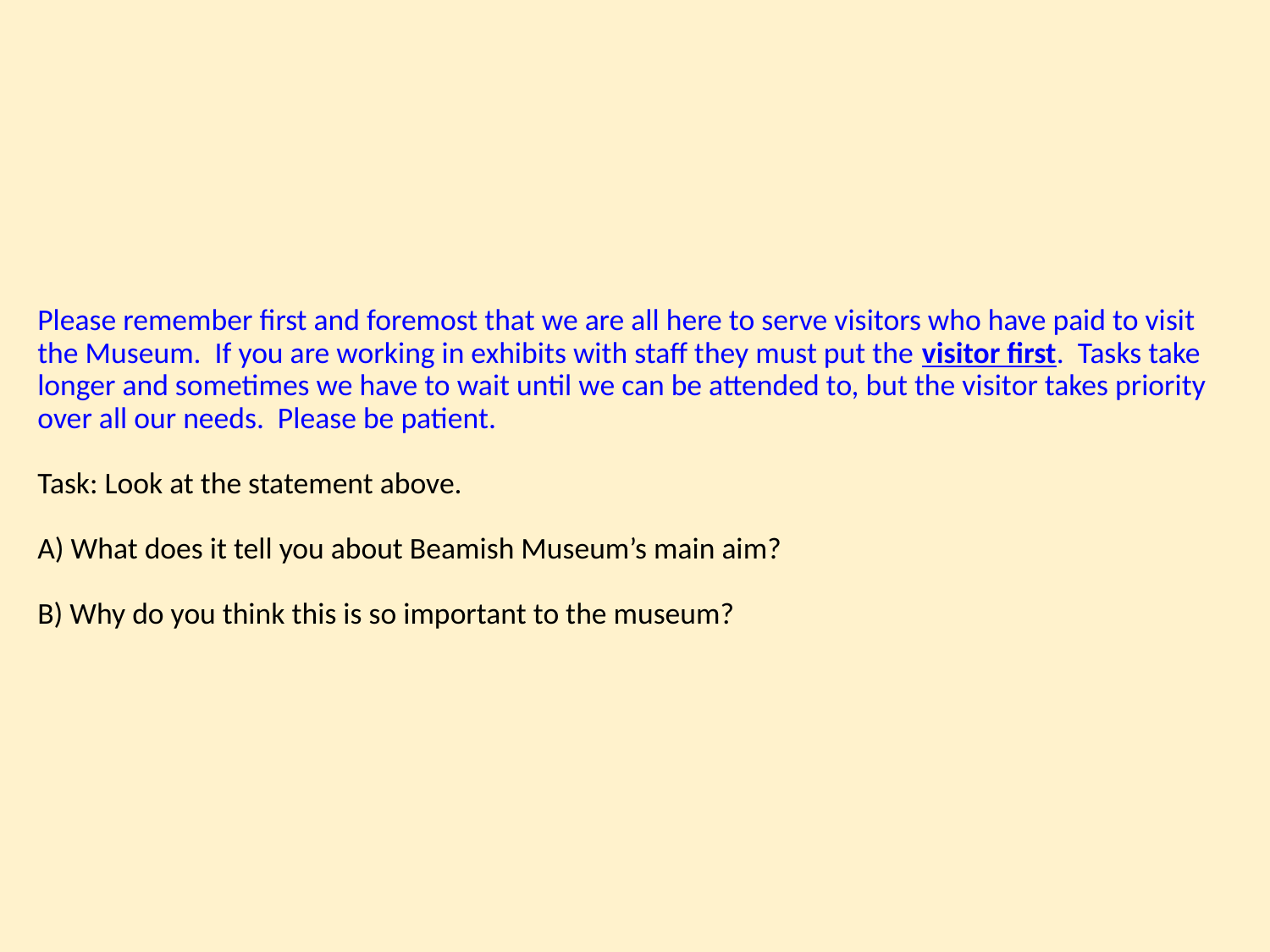

# Please remember first and foremost that we are all here to serve visitors who have paid to visit the Museum.  If you are working in exhibits with staff they must put the visitor first.  Tasks take longer and sometimes we have to wait until we can be attended to, but the visitor takes priority over all our needs.  Please be patient. Task: Look at the statement above. A) What does it tell you about Beamish Museum’s main aim? B) Why do you think this is so important to the museum?